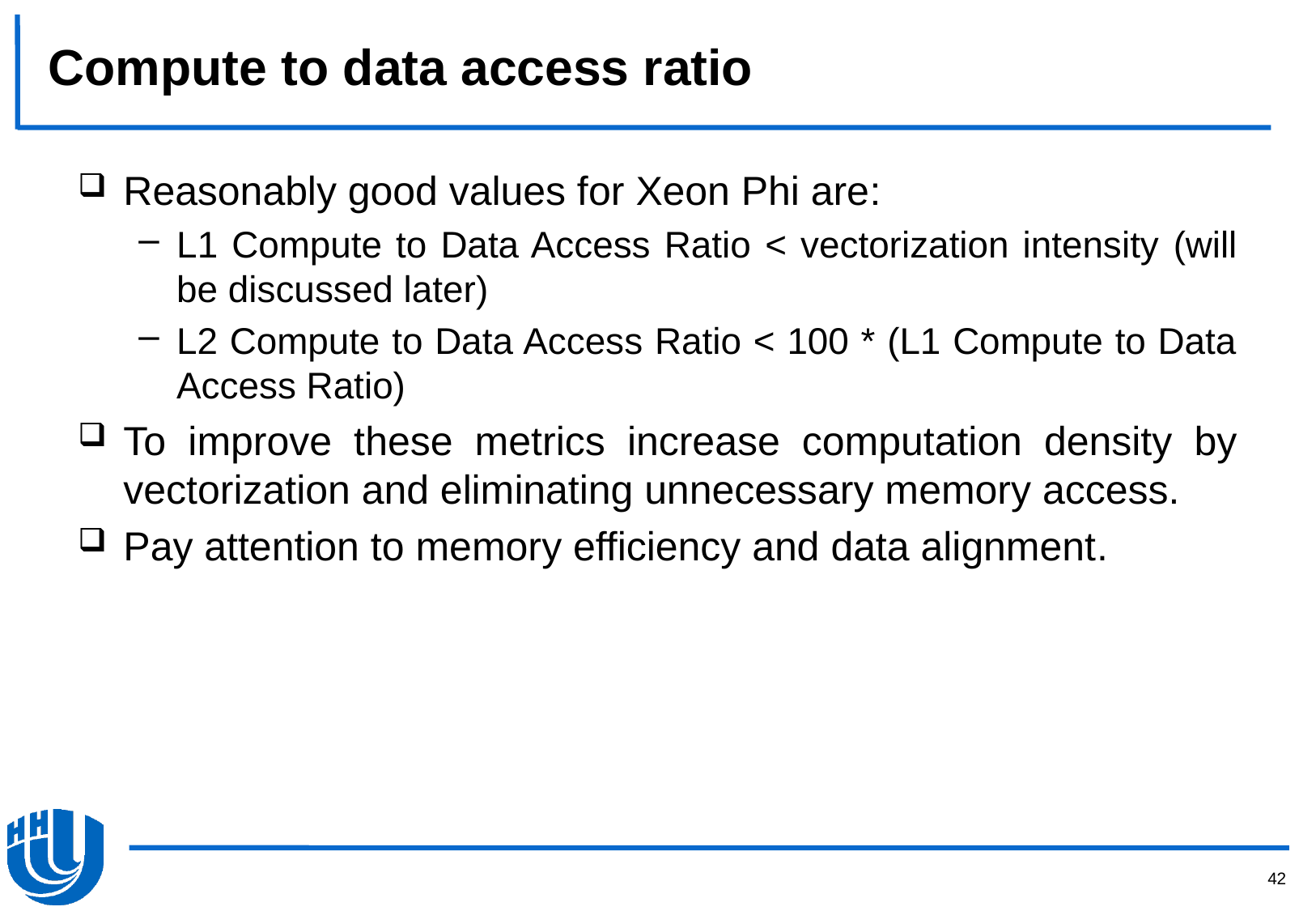

# Compute to data access ratio
Reasonably good values for Xeon Phi are:
L1 Compute to Data Access Ratio < vectorization intensity (will be discussed later)
L2 Compute to Data Access Ratio < 100 * (L1 Compute to Data Access Ratio)
To improve these metrics increase computation density by vectorization and eliminating unnecessary memory access.
Pay attention to memory efficiency and data alignment.
42